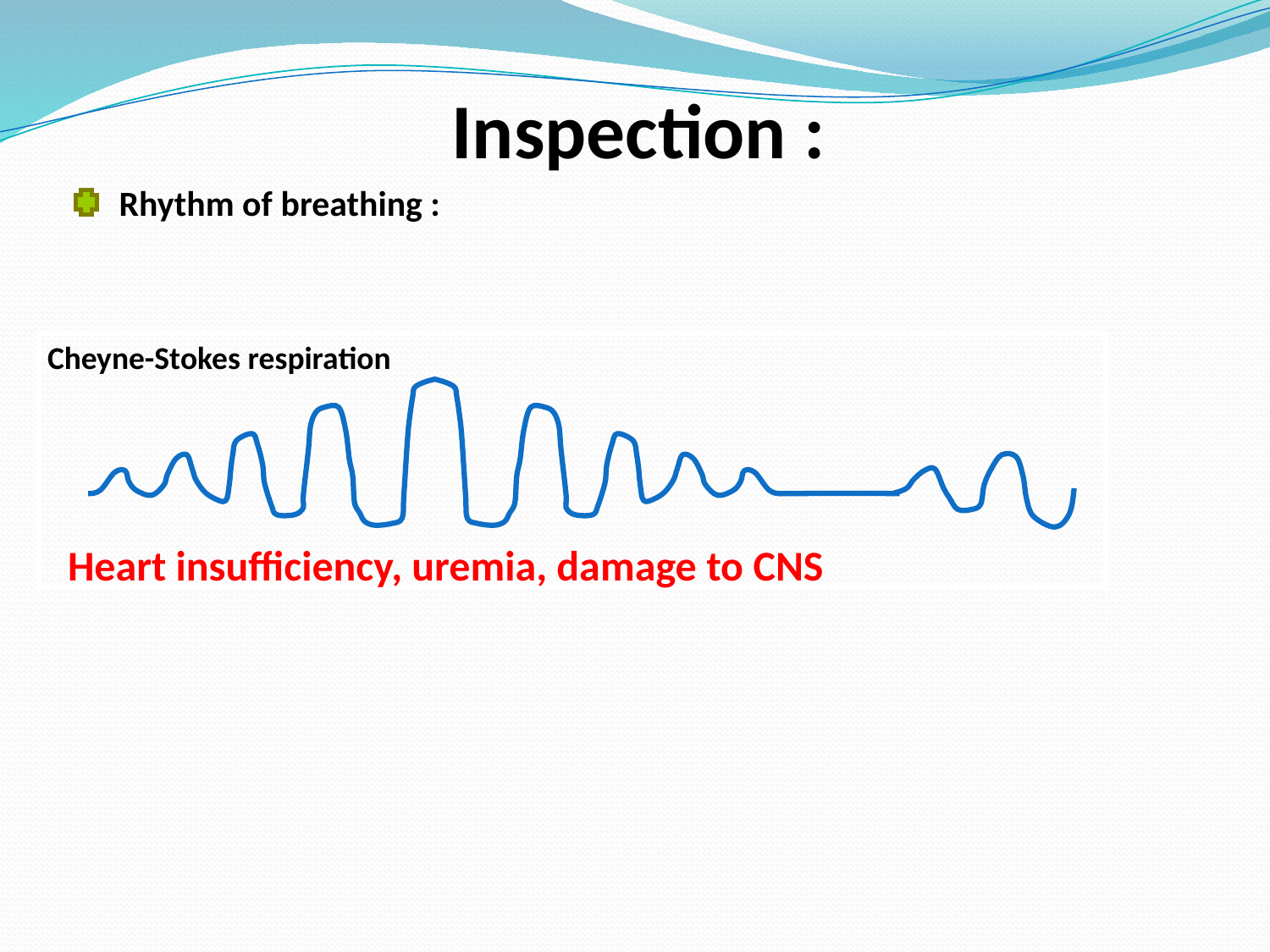

Inspection :
Rhythm of breathing :

Cheyne-Stokes respiration

Heart insufficiency, uremia, damage to CNS